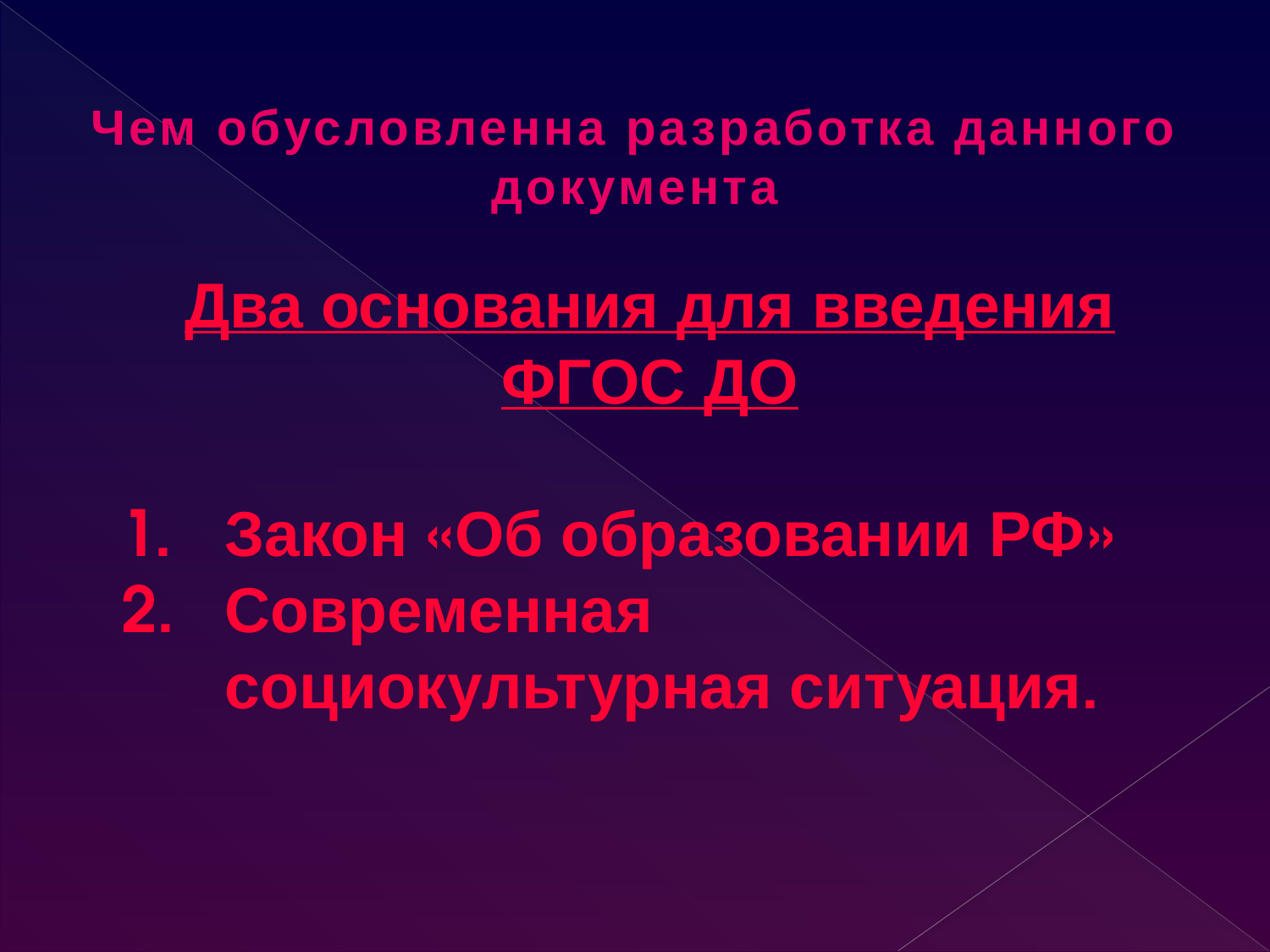

#
Чем обусловленна разработка данного документа
Два основания для введения ФГОС ДО

Закон «Об образовании РФ»
Современная социокультурная ситуация.